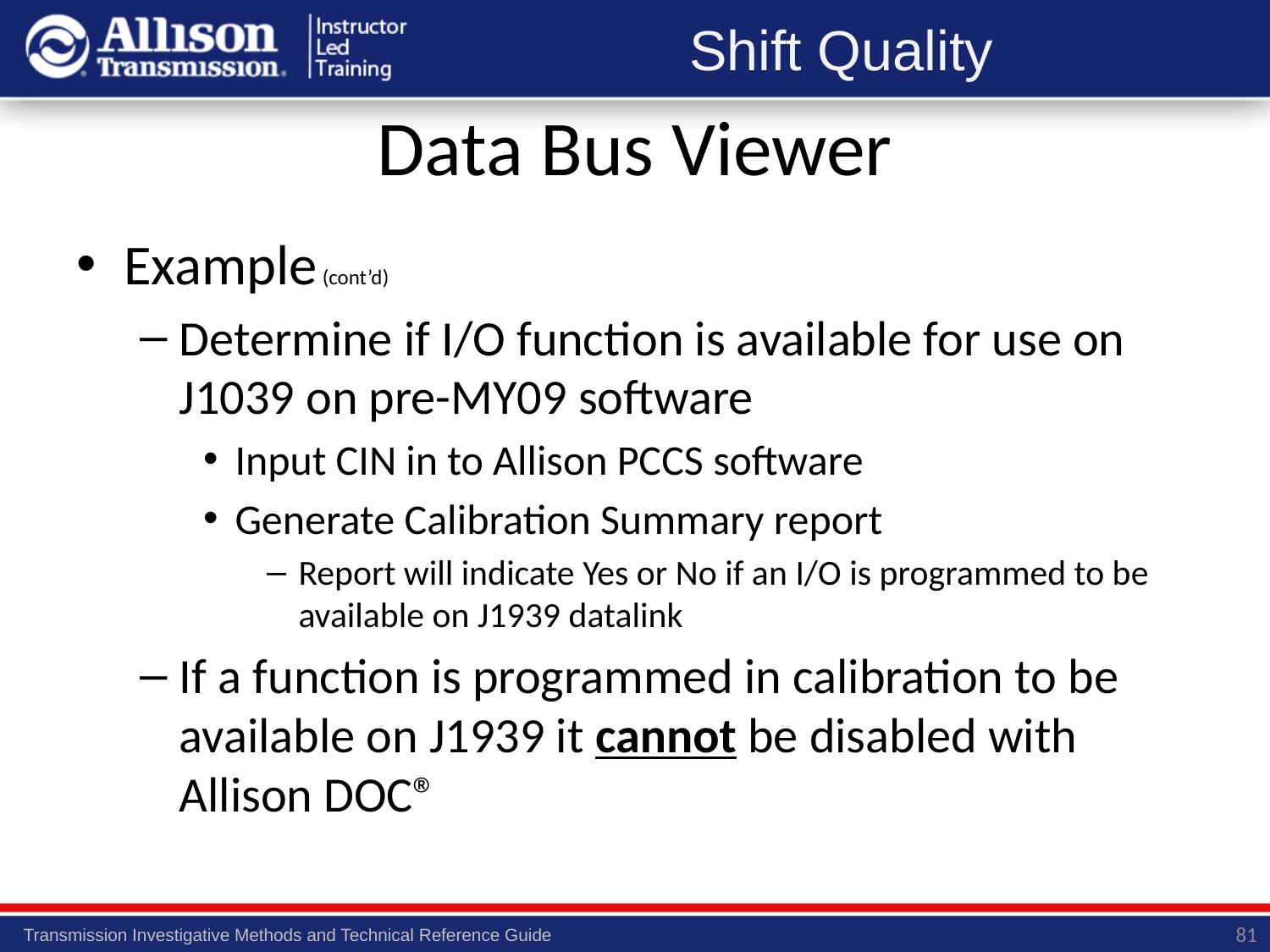

# Data Bus Viewer
Example (cont’d)
Determine if I/O function is available for use on J1039 on pre-MY09 software
Input CIN in to Allison PCCS software
Generate Calibration Summary report
Report will indicate Yes or No if an I/O is programmed to be available on J1939 datalink
If a function is programmed in calibration to be available on J1939 it cannot be disabled with Allison DOC®

81